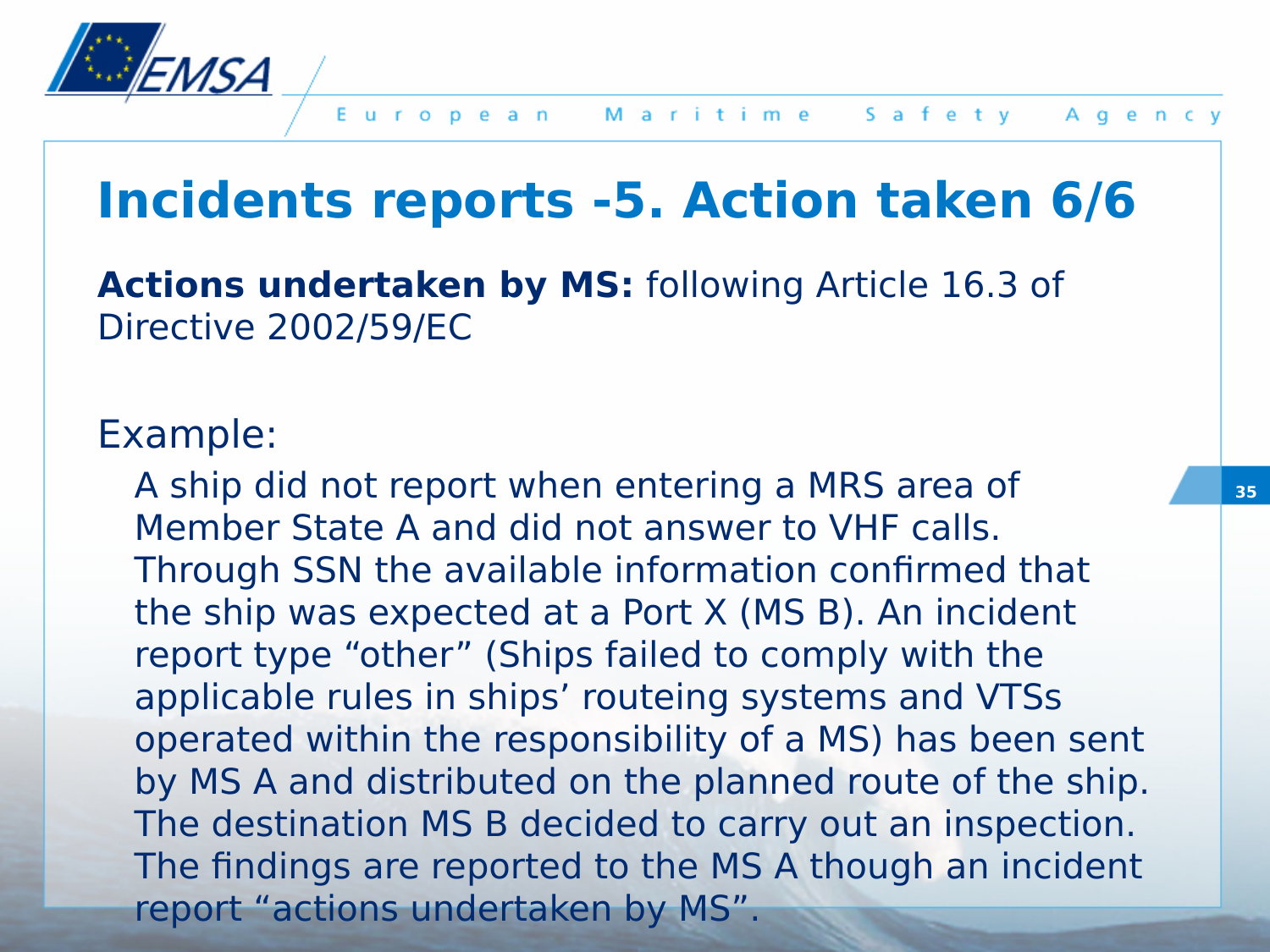

Incidents reports -5. Action taken 6/6
Actions undertaken by MS: following Article 16.3 of Directive 2002/59/EC

Example:
A ship did not report when entering a MRS area of Member State A and did not answer to VHF calls. Through SSN the available information confirmed that the ship was expected at a Port X (MS B). An incident report type “other” (Ships failed to comply with the applicable rules in ships’ routeing systems and VTSs operated within the responsibility of a MS) has been sent by MS A and distributed on the planned route of the ship. The destination MS B decided to carry out an inspection. The findings are reported to the MS A though an incident report “actions undertaken by MS”.

35